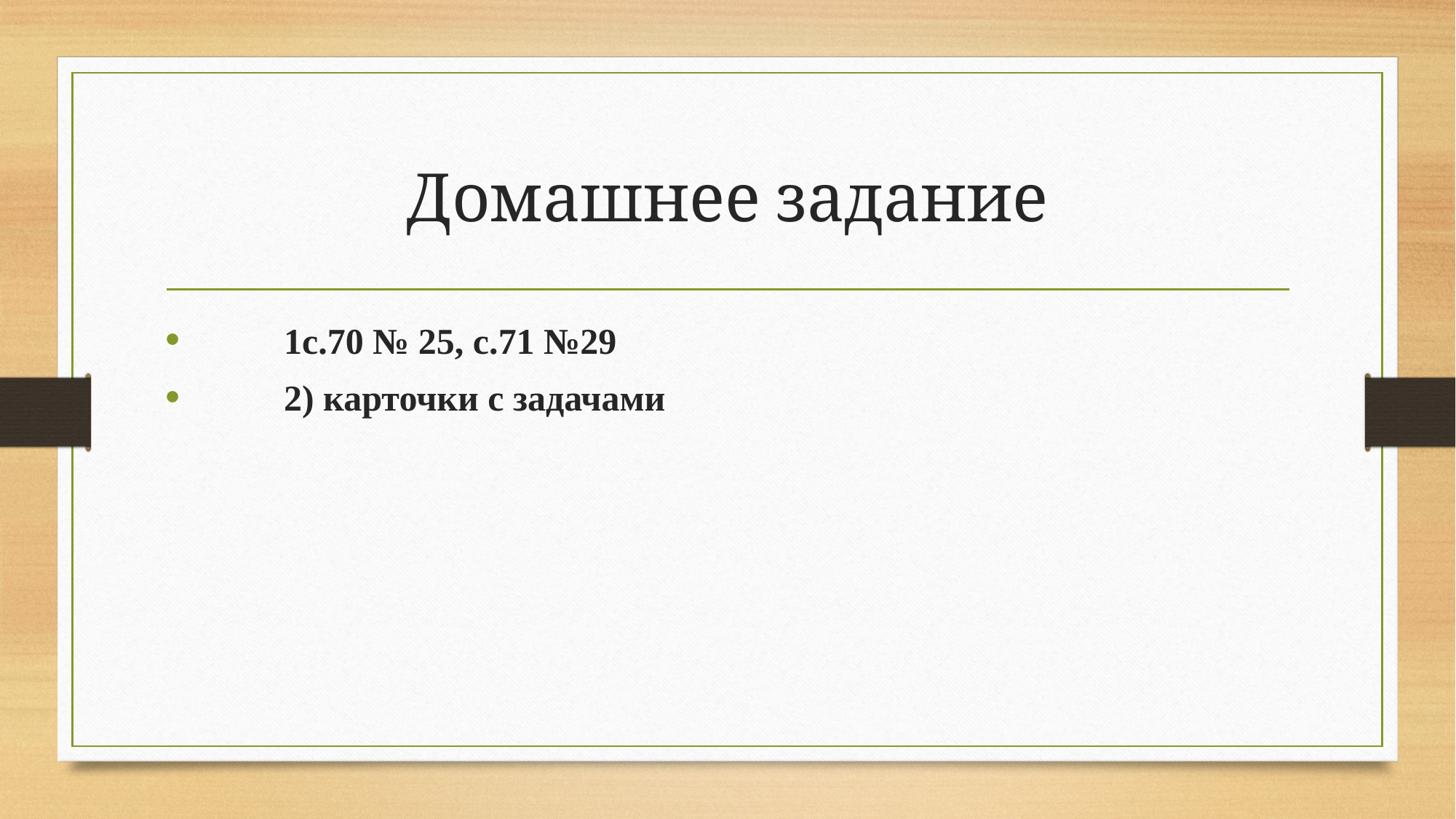

# Домашнее задание
1с.70 № 25, с.71 №29
2) карточки с задачами